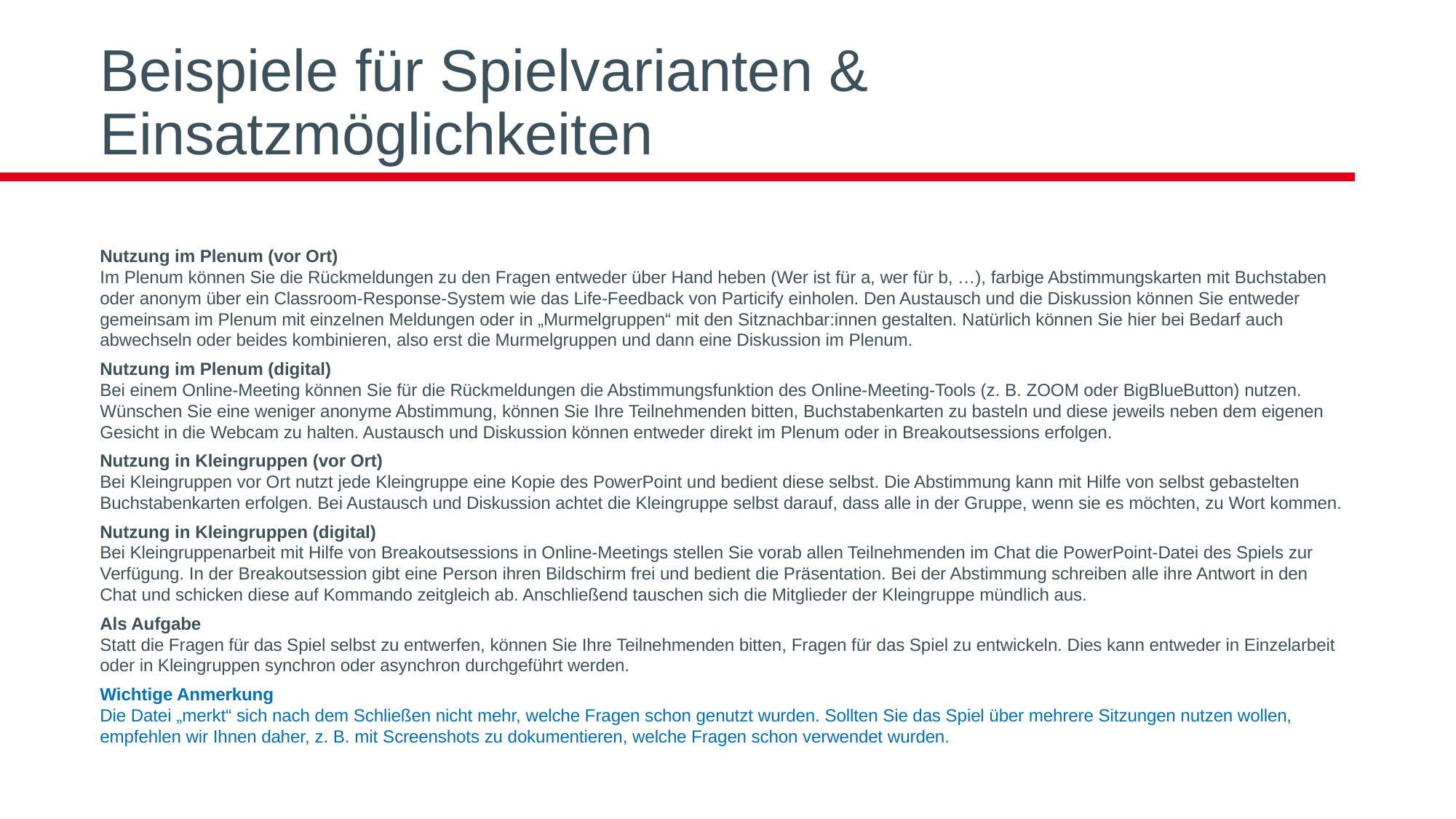

# Beispiele für Spielvarianten & Einsatzmöglichkeiten
Nutzung im Plenum (vor Ort)
Im Plenum können Sie die Rückmeldungen zu den Fragen entweder über Hand heben (Wer ist für a, wer für b, …), farbige Abstimmungskarten mit Buchstaben oder anonym über ein Classroom-Response-System wie das Life-Feedback von Particify einholen. Den Austausch und die Diskussion können Sie entweder gemeinsam im Plenum mit einzelnen Meldungen oder in „Murmelgruppen“ mit den Sitznachbar:innen gestalten. Natürlich können Sie hier bei Bedarf auch abwechseln oder beides kombinieren, also erst die Murmelgruppen und dann eine Diskussion im Plenum.
Nutzung im Plenum (digital)
Bei einem Online-Meeting können Sie für die Rückmeldungen die Abstimmungsfunktion des Online-Meeting-Tools (z. B. ZOOM oder BigBlueButton) nutzen. Wünschen Sie eine weniger anonyme Abstimmung, können Sie Ihre Teilnehmenden bitten, Buchstabenkarten zu basteln und diese jeweils neben dem eigenen Gesicht in die Webcam zu halten. Austausch und Diskussion können entweder direkt im Plenum oder in Breakoutsessions erfolgen.
Nutzung in Kleingruppen (vor Ort)
Bei Kleingruppen vor Ort nutzt jede Kleingruppe eine Kopie des PowerPoint und bedient diese selbst. Die Abstimmung kann mit Hilfe von selbst gebastelten Buchstabenkarten erfolgen. Bei Austausch und Diskussion achtet die Kleingruppe selbst darauf, dass alle in der Gruppe, wenn sie es möchten, zu Wort kommen.
Nutzung in Kleingruppen (digital)
Bei Kleingruppenarbeit mit Hilfe von Breakoutsessions in Online-Meetings stellen Sie vorab allen Teilnehmenden im Chat die PowerPoint-Datei des Spiels zur Verfügung. In der Breakoutsession gibt eine Person ihren Bildschirm frei und bedient die Präsentation. Bei der Abstimmung schreiben alle ihre Antwort in den Chat und schicken diese auf Kommando zeitgleich ab. Anschließend tauschen sich die Mitglieder der Kleingruppe mündlich aus.
Als Aufgabe
Statt die Fragen für das Spiel selbst zu entwerfen, können Sie Ihre Teilnehmenden bitten, Fragen für das Spiel zu entwickeln. Dies kann entweder in Einzelarbeit oder in Kleingruppen synchron oder asynchron durchgeführt werden.
Wichtige Anmerkung
Die Datei „merkt“ sich nach dem Schließen nicht mehr, welche Fragen schon genutzt wurden. Sollten Sie das Spiel über mehrere Sitzungen nutzen wollen, empfehlen wir Ihnen daher, z. B. mit Screenshots zu dokumentieren, welche Fragen schon verwendet wurden.